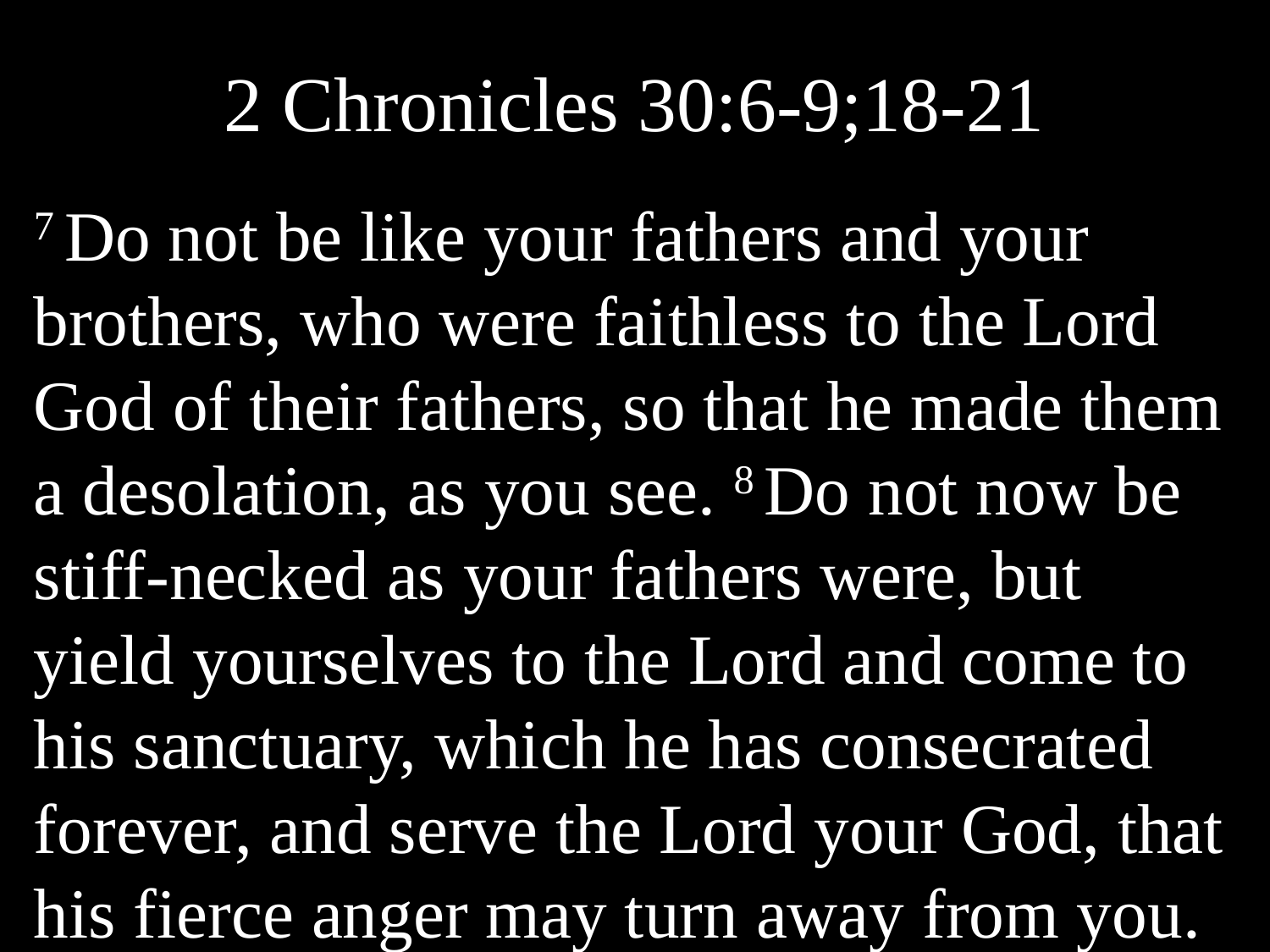

# 2 Chronicles 30:6-9;18-21
7 Do not be like your fathers and your brothers, who were faithless to the Lord God of their fathers, so that he made them a desolation, as you see. 8 Do not now be stiff-necked as your fathers were, but yield yourselves to the Lord and come to his sanctuary, which he has consecrated forever, and serve the Lord your God, that his fierce anger may turn away from you.